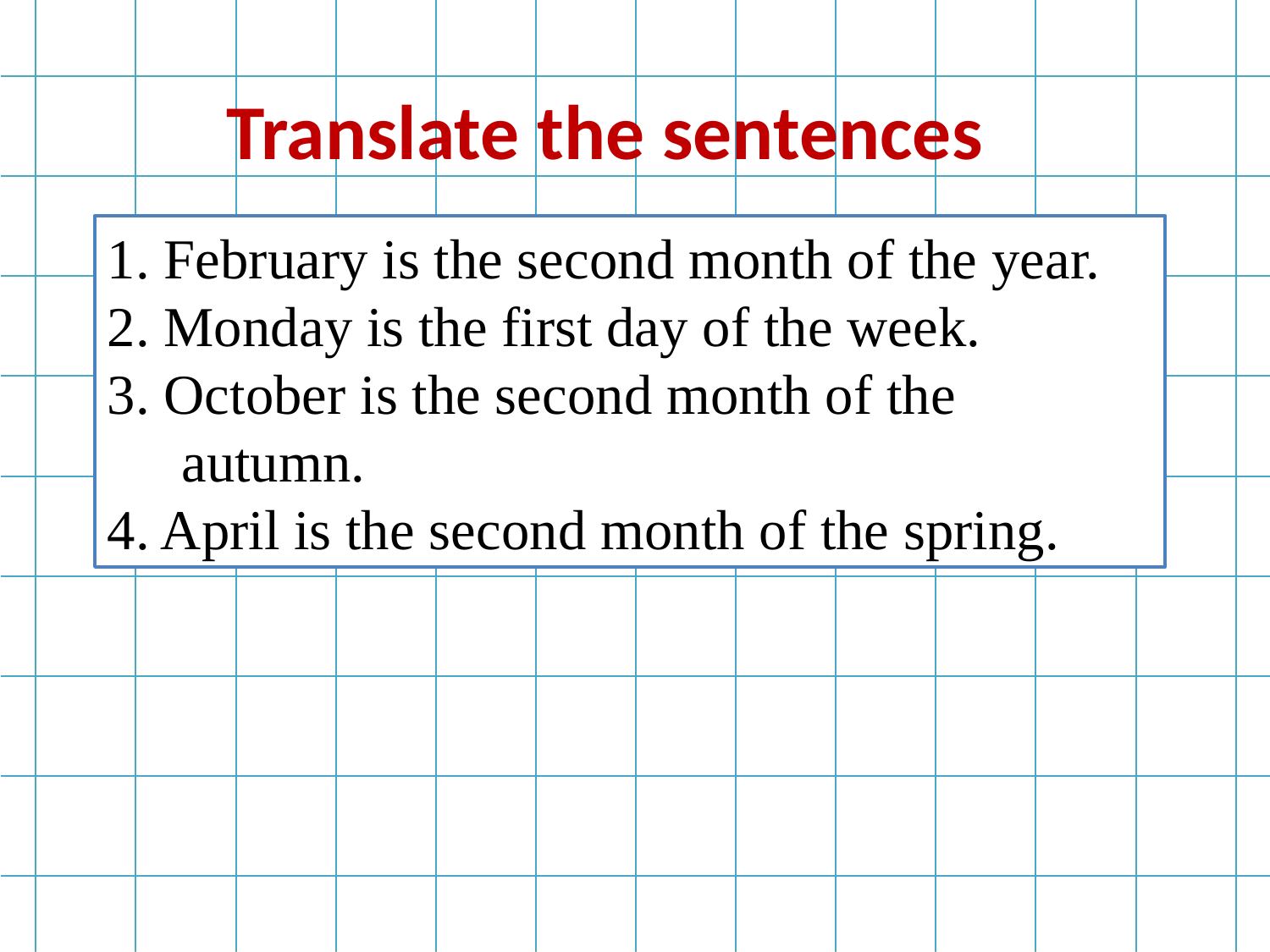

Translate the sentences
1. February is the second month of the year.
2. Monday is the first day of the week.
3. October is the second month of the autumn.
4. April is the second month of the spring.